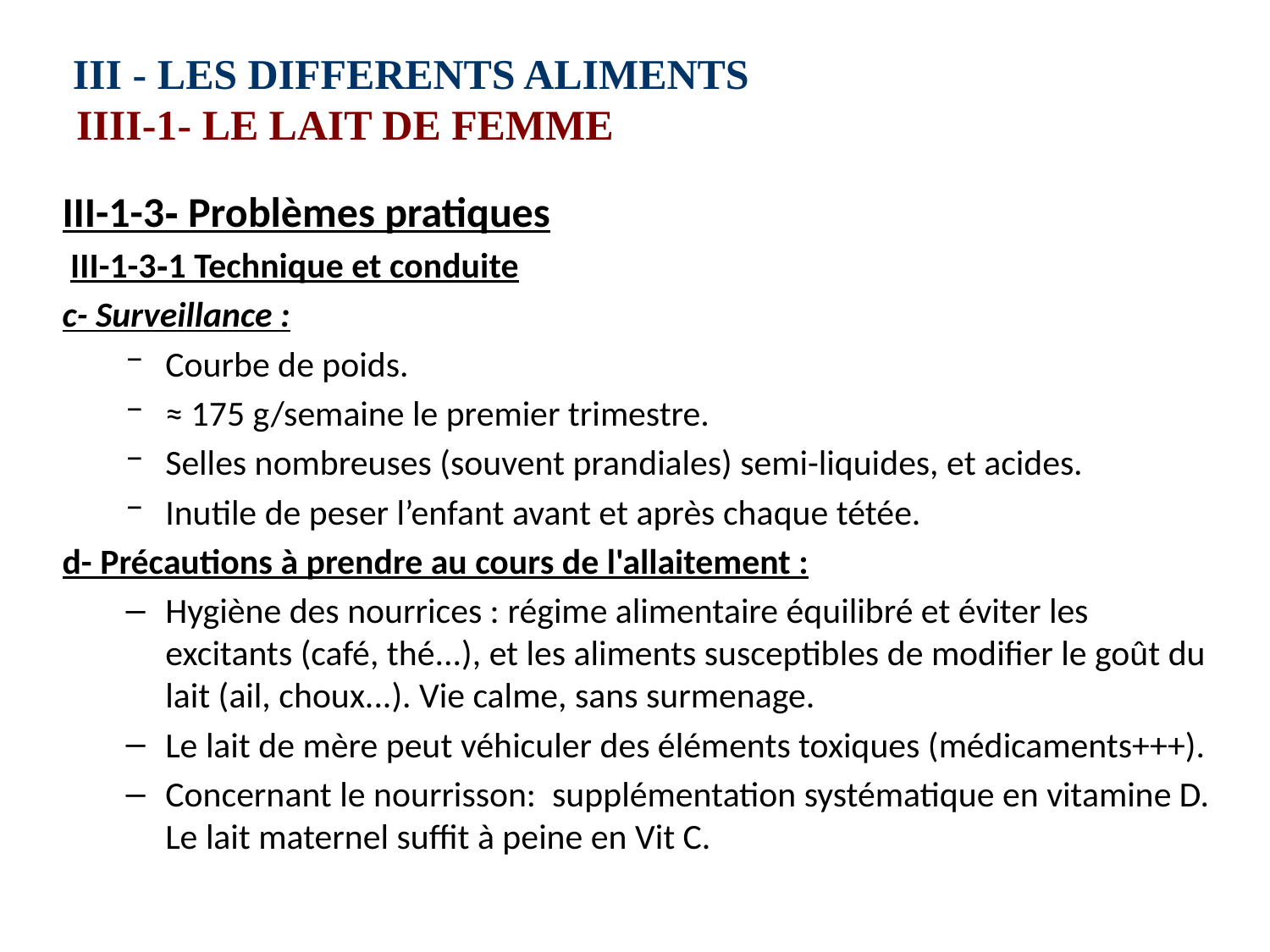

# III ‑ LES DIFFERENTS ALIMENTS IIII-1‑ LE LAIT DE FEMME
III-1-3‑ Problèmes pratiques
 III-1-3‑1 Technique et conduite
c- Surveillance :
Courbe de poids.
≈ 175 g/semaine le premier trimestre.
Selles nombreuses (souvent prandiales) semi-liquides, et acides.
Inutile de peser l’enfant avant et après chaque tétée.
d- Précautions à prendre au cours de l'allaitement :
Hygiène des nourrices : régime alimentaire équilibré et éviter les excitants (café, thé...), et les aliments susceptibles de modifier le goût du lait (ail, choux...). Vie calme, sans surmenage.
Le lait de mère peut véhiculer des éléments toxiques (médicaments+++).
Concernant le nourrisson:  supplémentation systématique en vitamine D. Le lait maternel suffit à peine en Vit C.